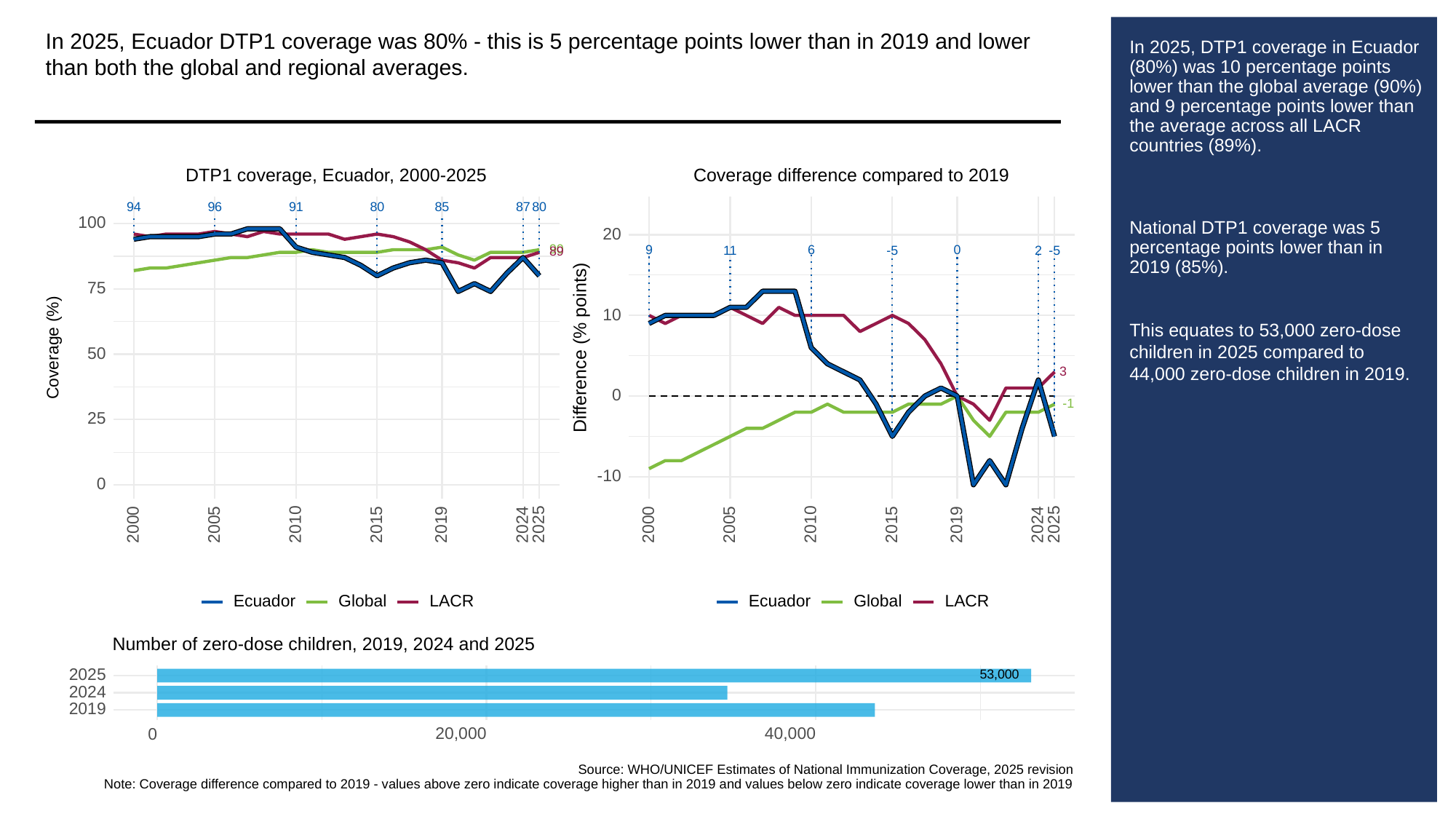

In 2025, Ecuador DTP1 coverage was 80% - this is 5 percentage points lower than in 2019 and lower than both the global and regional averages.
# In 2025, DTP1 coverage in Ecuador (80%) was 10 percentage points lower than the global average (90%) and 9 percentage points lower than the average across all LACR countries (89%).

National DTP1 coverage was 5 percentage points lower than in 2019 (85%).

This equates to 53,000 zero-dose children in 2025 compared to 44,000 zero-dose children in 2019.

Coverage difference compared to 2019
DTP1 coverage, Ecuador, 2000-2025

94
96
91
80
85
87
80
100

20

90
9
6
0
11
2
-5
-5

89

75

10

Difference (% points)
Coverage (%)
50

3

0

-1
25

-10

0

2000
2005
2010
2015
2019
2024
2025
2000
2005
2010
2015
2019
2024
2025
Global
LACR
Global
LACR
Ecuador
Ecuador

Number of zero-dose children, 2019, 2024 and 2025

53,000
2025

2024

2019

20,000
40,000
0
Source: WHO/UNICEF Estimates of National Immunization Coverage, 2025 revision
Note: Coverage difference compared to 2019 - values above zero indicate coverage higher than in 2019 and values below zero indicate coverage lower than in 2019